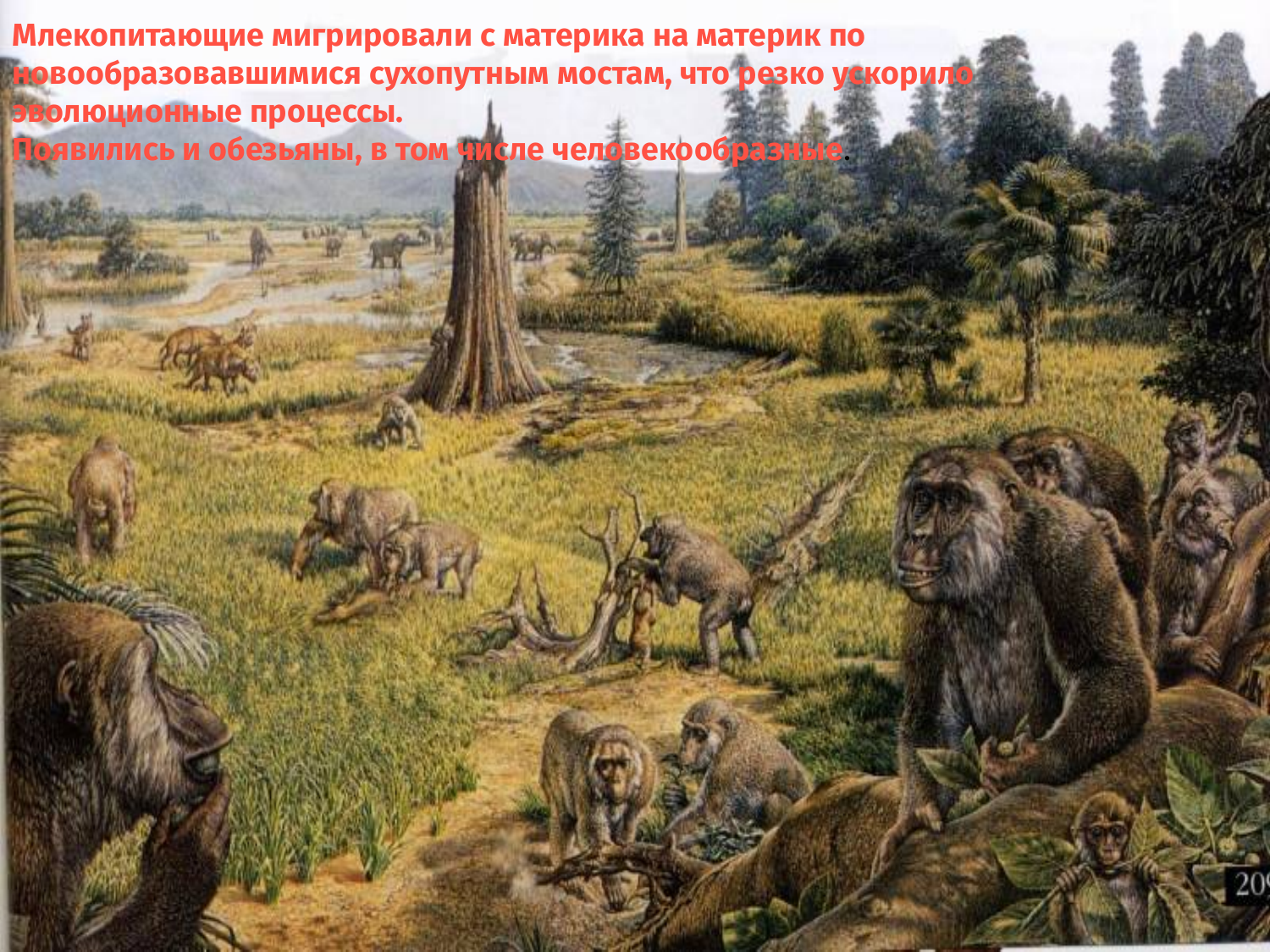

Млекопитающие мигрировали с материка на материк по новообразовавшимися сухопутным мостам, что резко ускорило эволюционные процессы.
Появились и обезьяны, в том числе человекообразные.